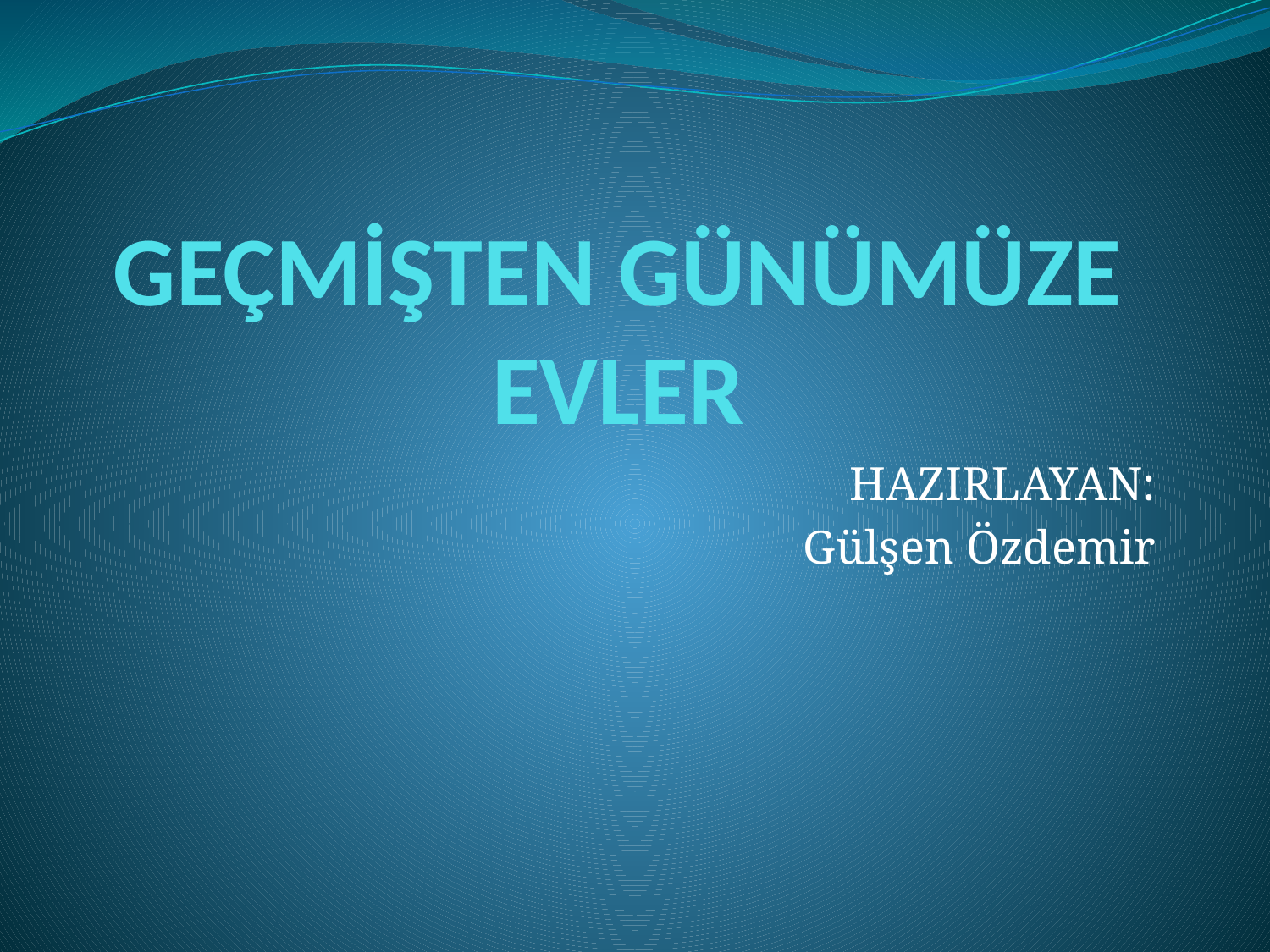

# GEÇMİŞTEN GÜNÜMÜZE EVLER
HAZIRLAYAN:
Gülşen Özdemir